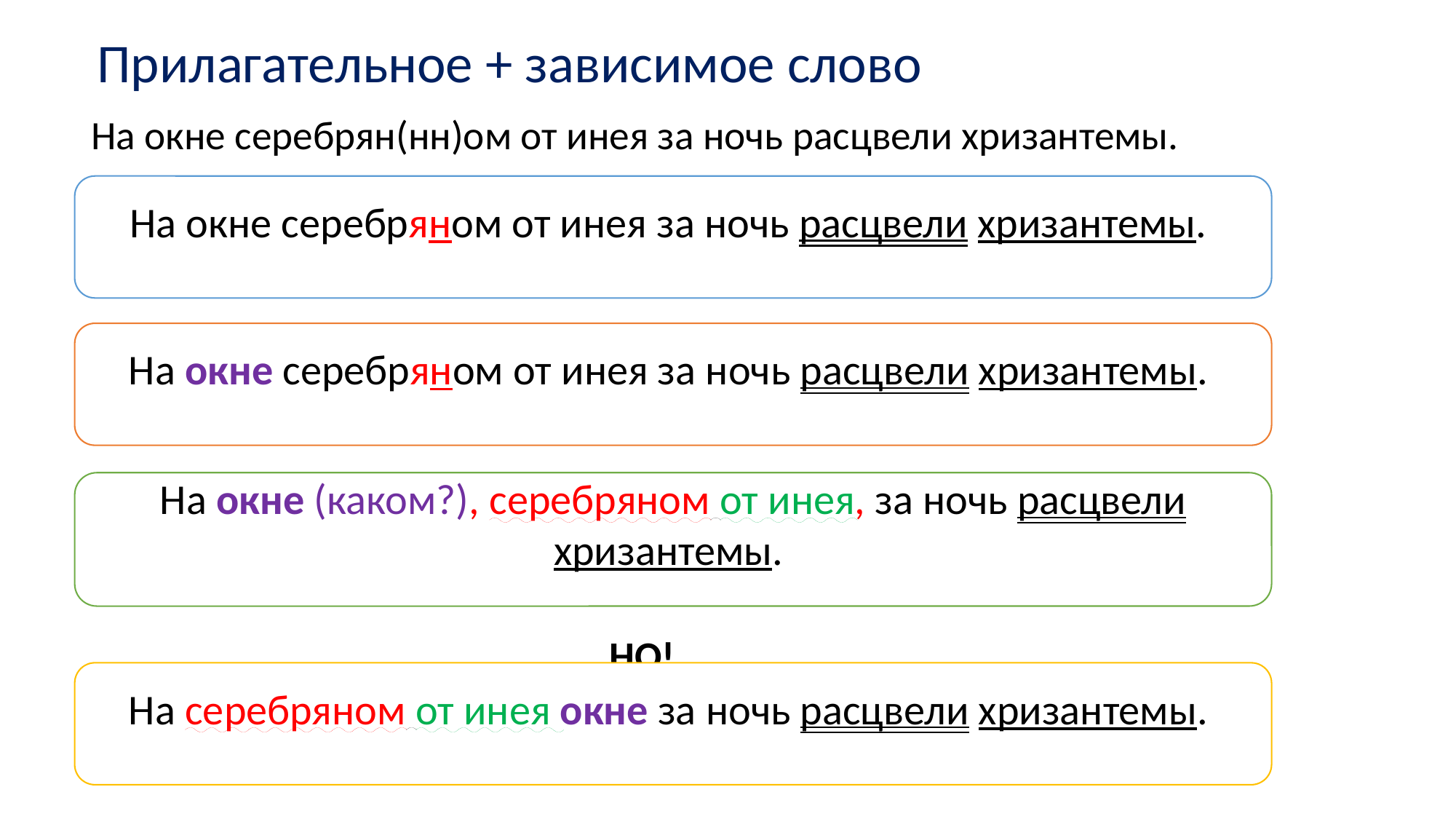

# Прилагательное + зависимое слово
       На окне серебрян(нн)ом от инея за ночь расцвели хризантемы.

                                                                НО!

На окне серебряном от инея за ночь расцвели хризантемы.

На окне серебряном от инея за ночь расцвели хризантемы.

На окне (каком?), серебряном от инея, за ночь расцвели хризантемы.

На серебряном от инея окне за ночь расцвели хризантемы.